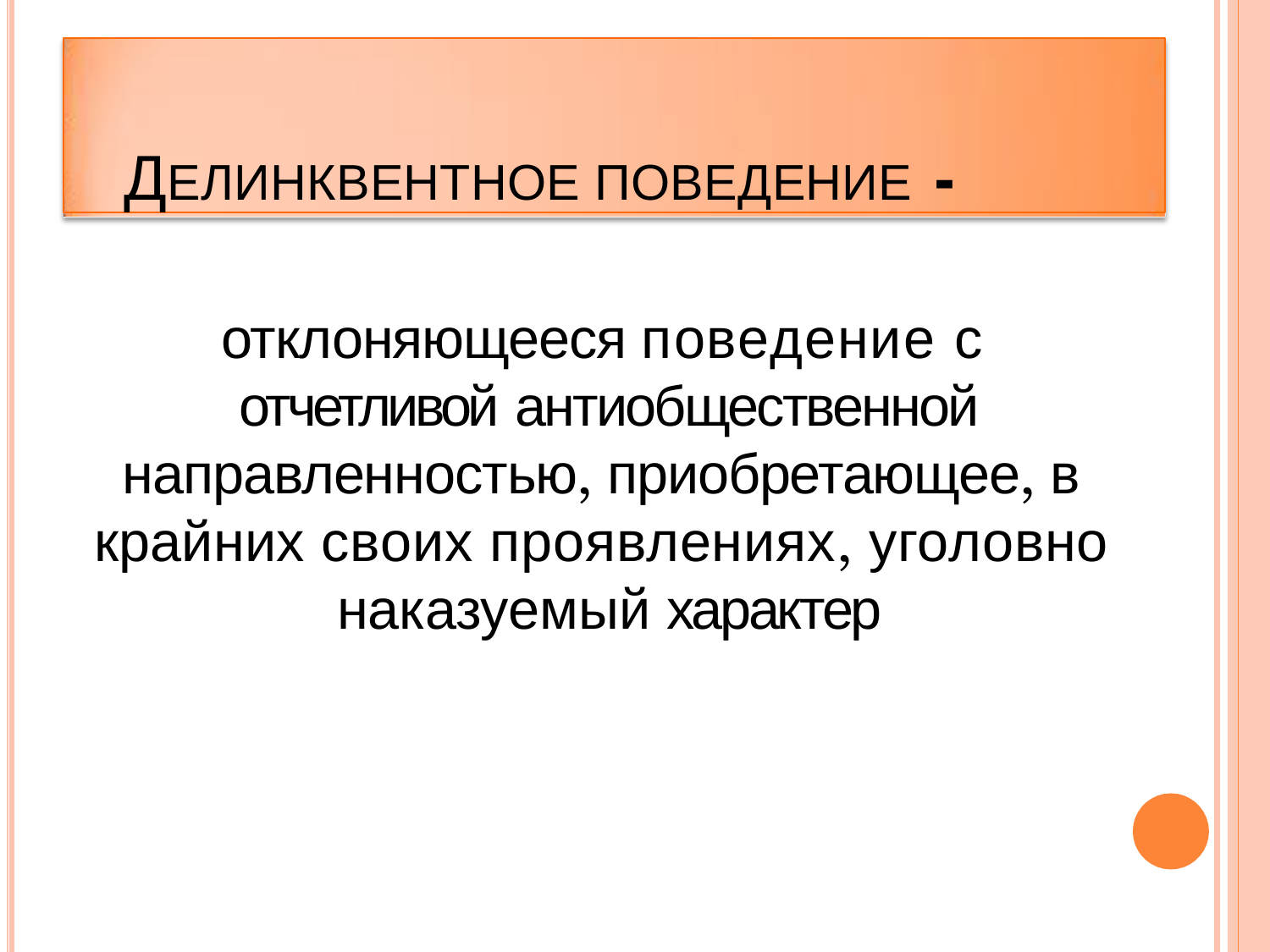

# ДЕЛИНКВЕНТНОЕ ПОВЕДЕНИЕ -

отклоняющееся поведение с  отчетливой антиобщественной
направленностью, приобретающее, в  крайних своих проявлениях, уголовно  наказуемый характер